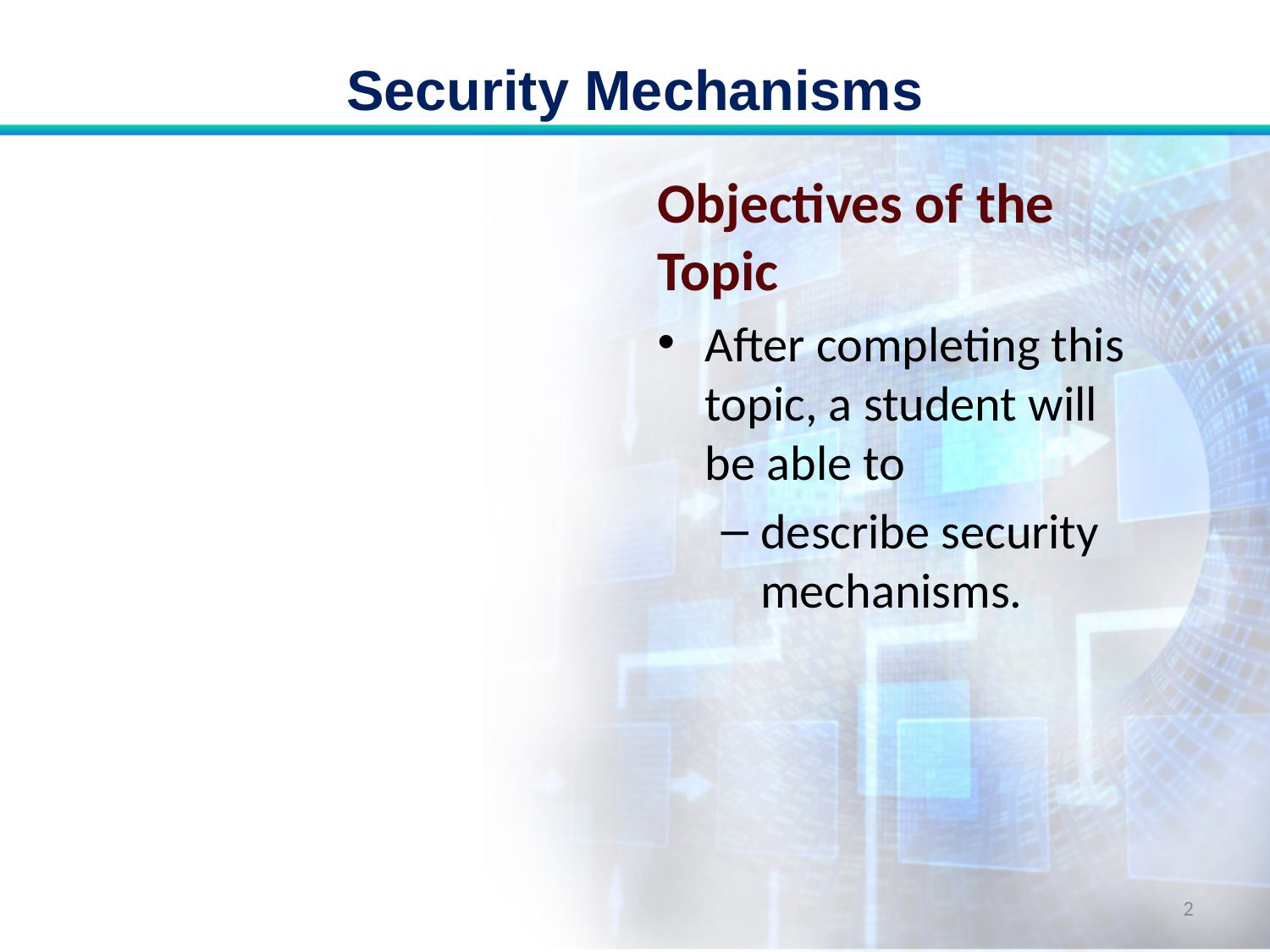

# Security Mechanisms
Objectives of the Topic
After completing this topic, a student will be able to
describe security mechanisms.

2